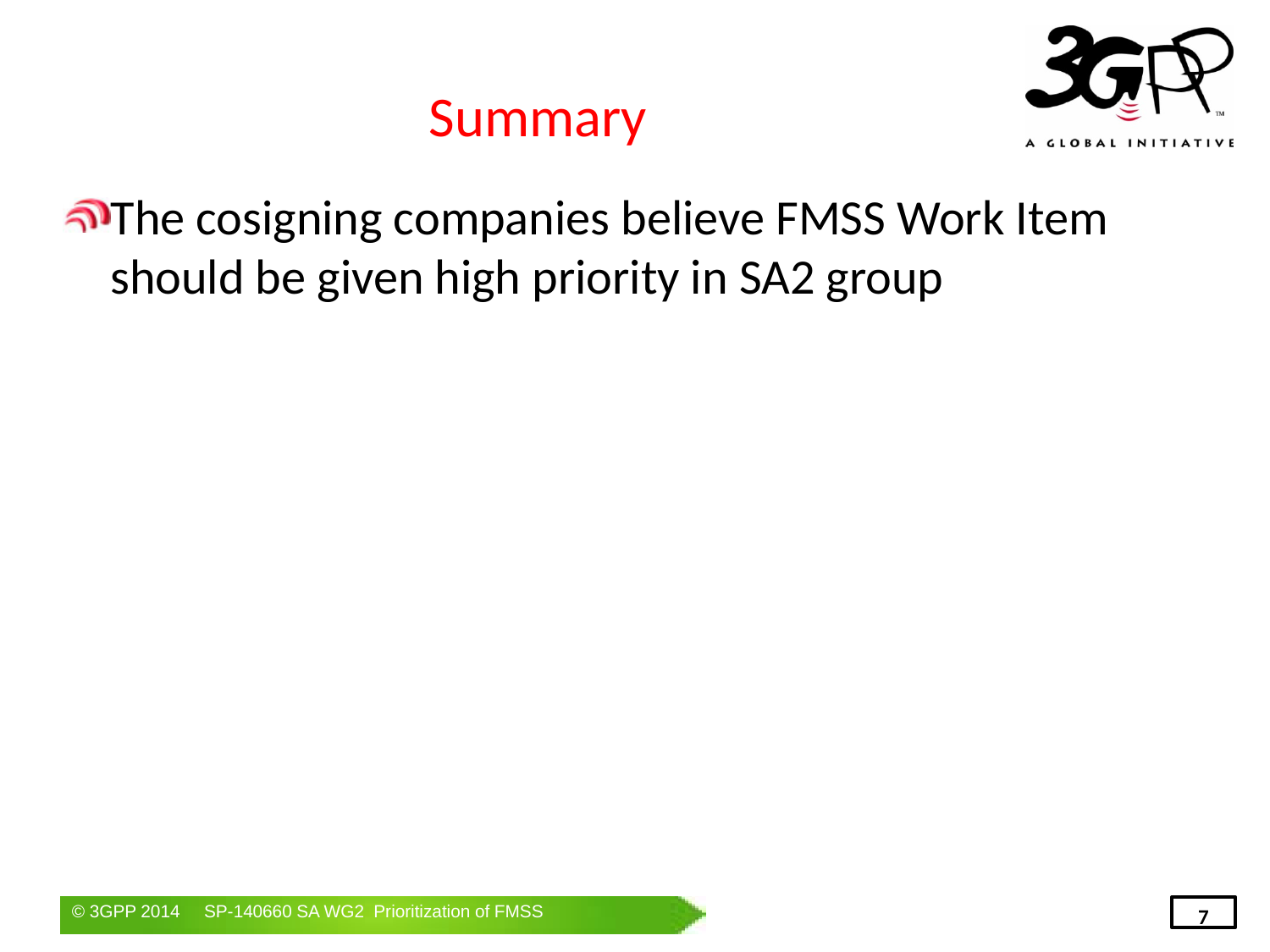

# Summary
The cosigning companies believe FMSS Work Item should be given high priority in SA2 group